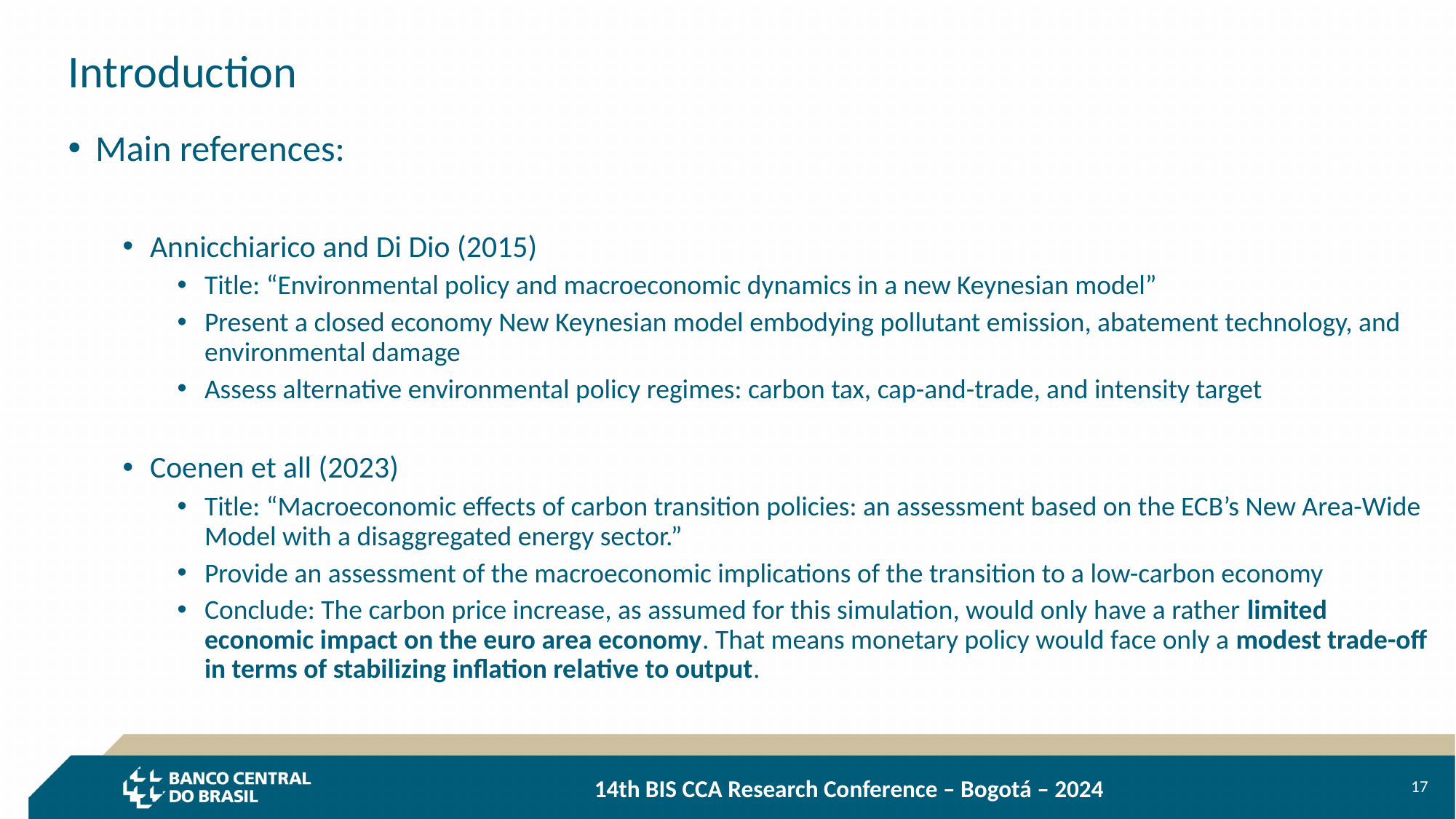

# Introduction
Main references:

Annicchiarico and Di Dio (2015)
Title: “Environmental policy and macroeconomic dynamics in a new Keynesian model”
Present a closed economy New Keynesian model embodying pollutant emission, abatement technology, and environmental damage
Assess alternative environmental policy regimes: carbon tax, cap-and-trade, and intensity target

Coenen et all (2023)
Title: “Macroeconomic effects of carbon transition policies: an assessment based on the ECB’s New Area-Wide Model with a disaggregated energy sector.”
Provide an assessment of the macroeconomic implications of the transition to a low-carbon economy
Conclude: The carbon price increase, as assumed for this simulation, would only have a rather limited economic impact on the euro area economy. That means monetary policy would face only a modest trade-off in terms of stabilizing inflation relative to output.

17
									14th BIS CCA Research Conference – Bogotá – 2024